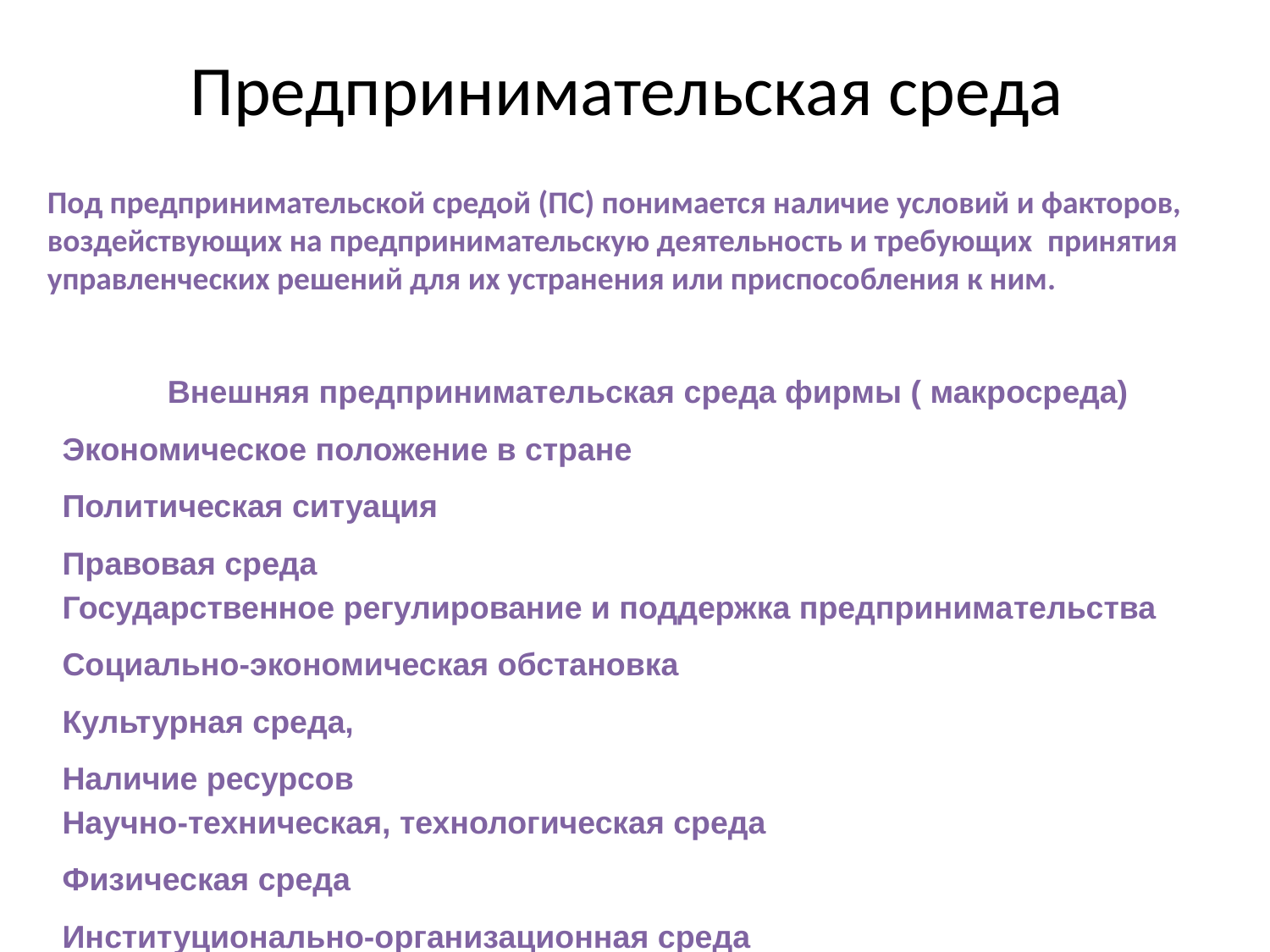

# Предпринимательская среда
Под предпринимательской средой (ПС) понимается наличие условий и факторов, воздействующих на предпринимательскую деятельность и требующих  принятия управленческих решений для их устранения или приспособления к ним.
Внешняя предпринимательская среда фирмы ( макросреда)
Экономическое положение в стране
Политическая ситуация
Правовая среда
Государственное регулирование и поддержка предпринима­тельства
Социально-экономическая обстановка
Культурная среда,
Наличие ресурсов
Научно-техническая, технологическая среда
Физическая среда
Институционально-организационная среда